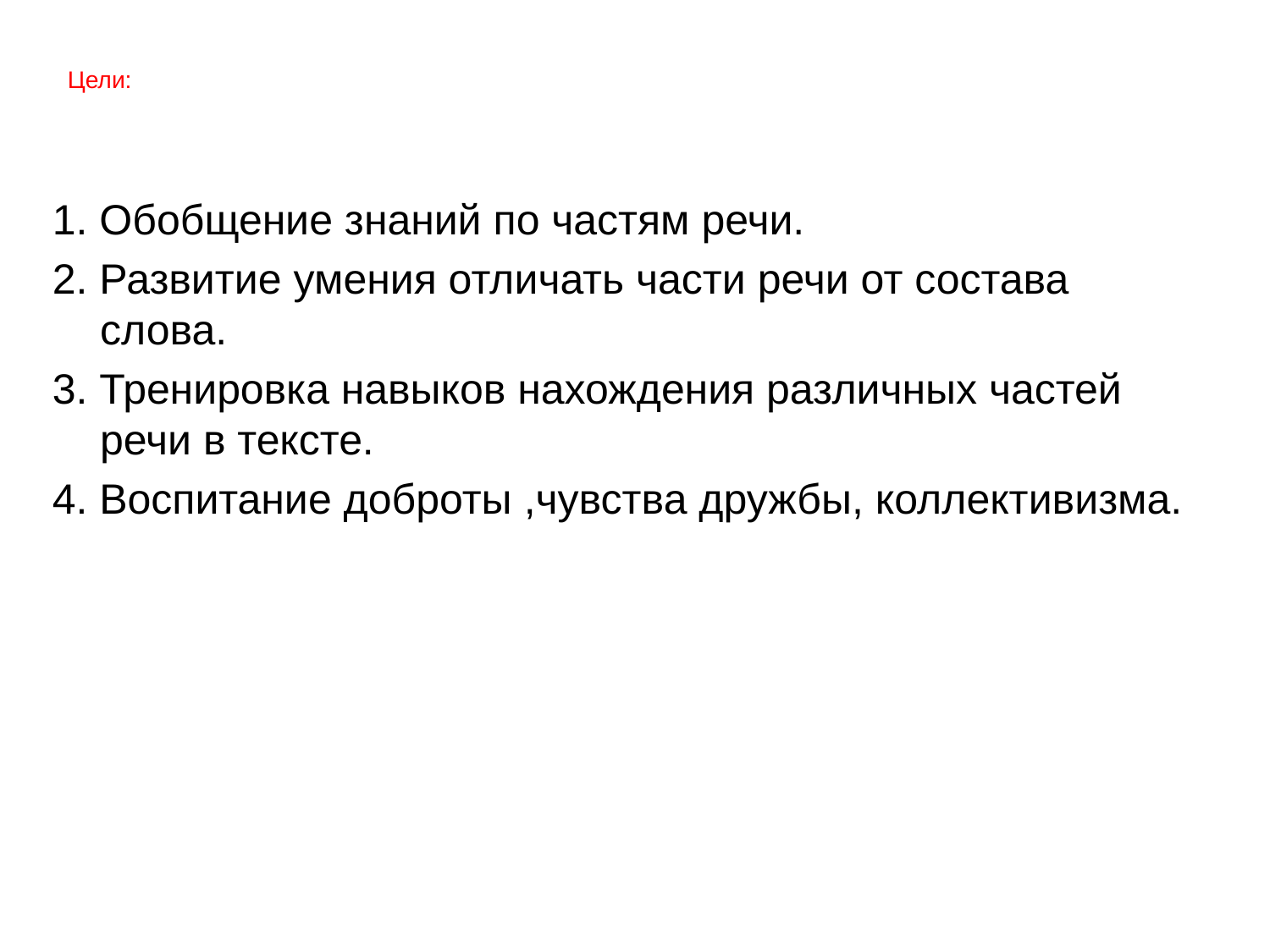

# Цели:
1. Обобщение знаний по частям речи.
2. Развитие умения отличать части речи от состава слова.
3. Тренировка навыков нахождения различных частей речи в тексте.
4. Воспитание доброты ,чувства дружбы, коллективизма.